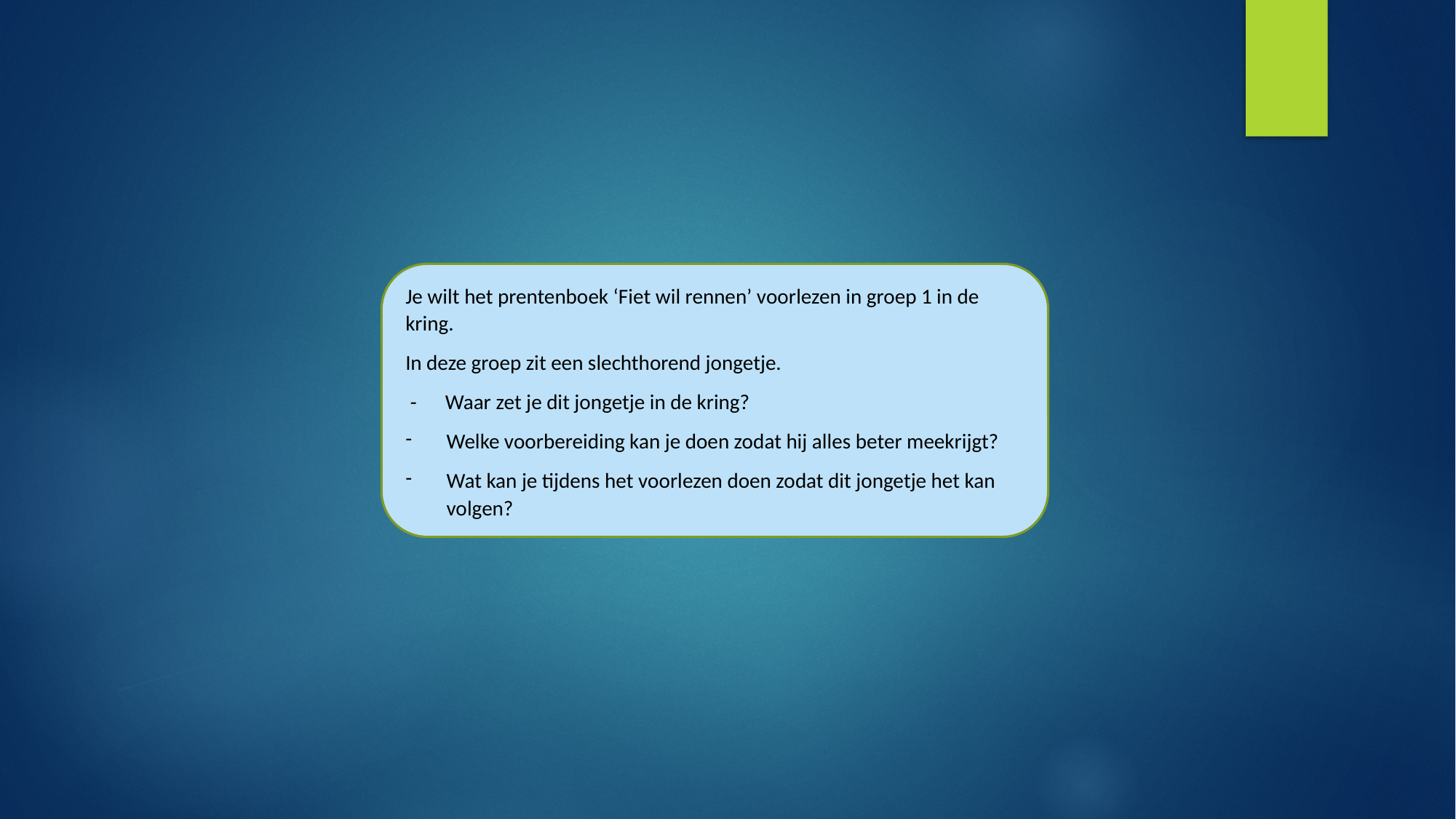

Je wilt het prentenboek ‘Fiet wil rennen’ voorlezen in groep 1 in de kring.
In deze groep zit een slechthorend jongetje.
 -      Waar zet je dit jongetje in de kring?
Welke voorbereiding kan je doen zodat hij alles beter meekrijgt?
Wat kan je tijdens het voorlezen doen zodat dit jongetje het kan volgen?